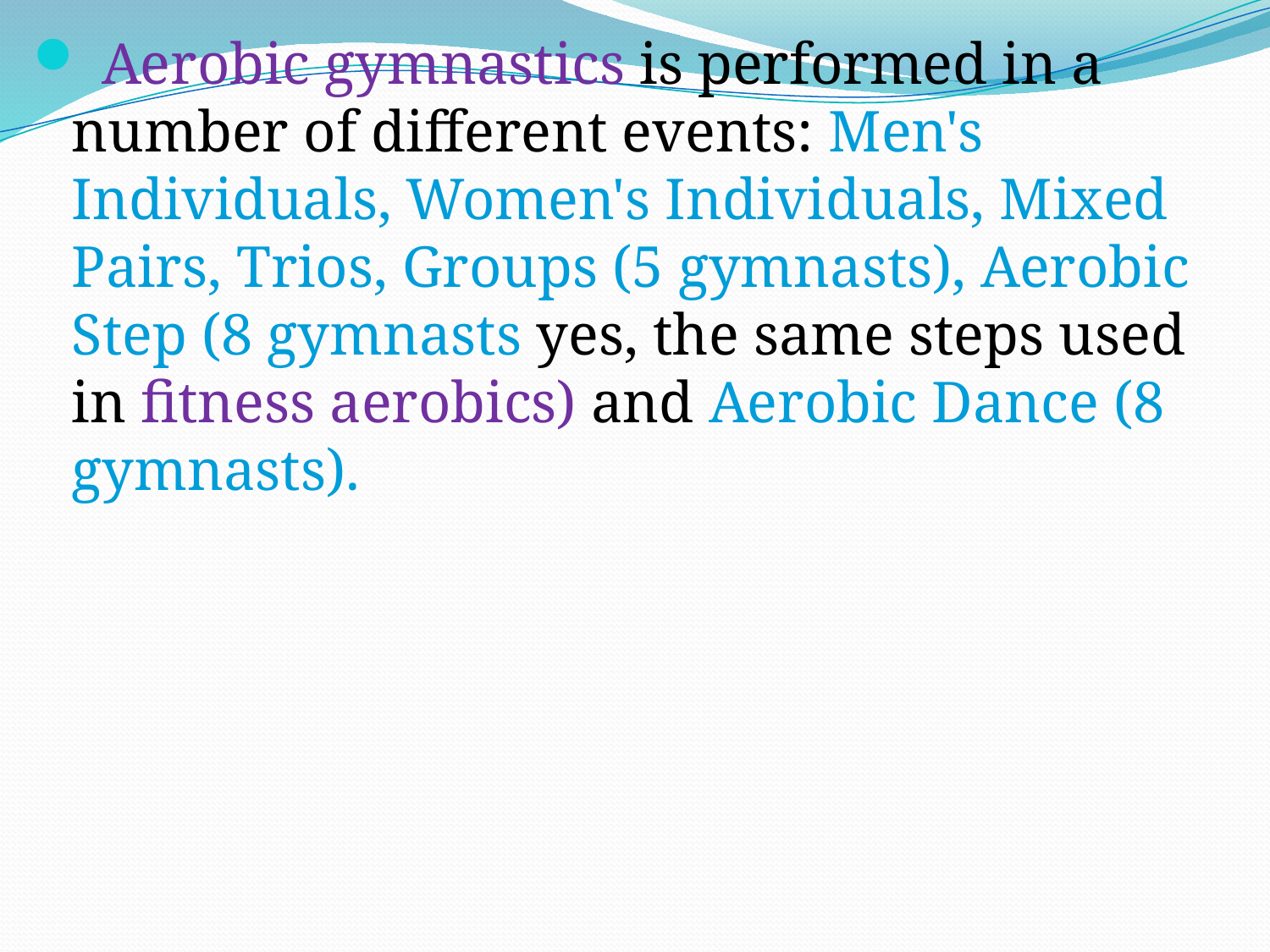

Aerobic gymnastics is performed in a number of different events: Men's Individuals, Women's Individuals, Mixed Pairs, Trios, Groups (5 gymnasts), Aerobic Step (8 gymnasts yes, the same steps used in fitness aerobics) and Aerobic Dance (8 gymnasts).